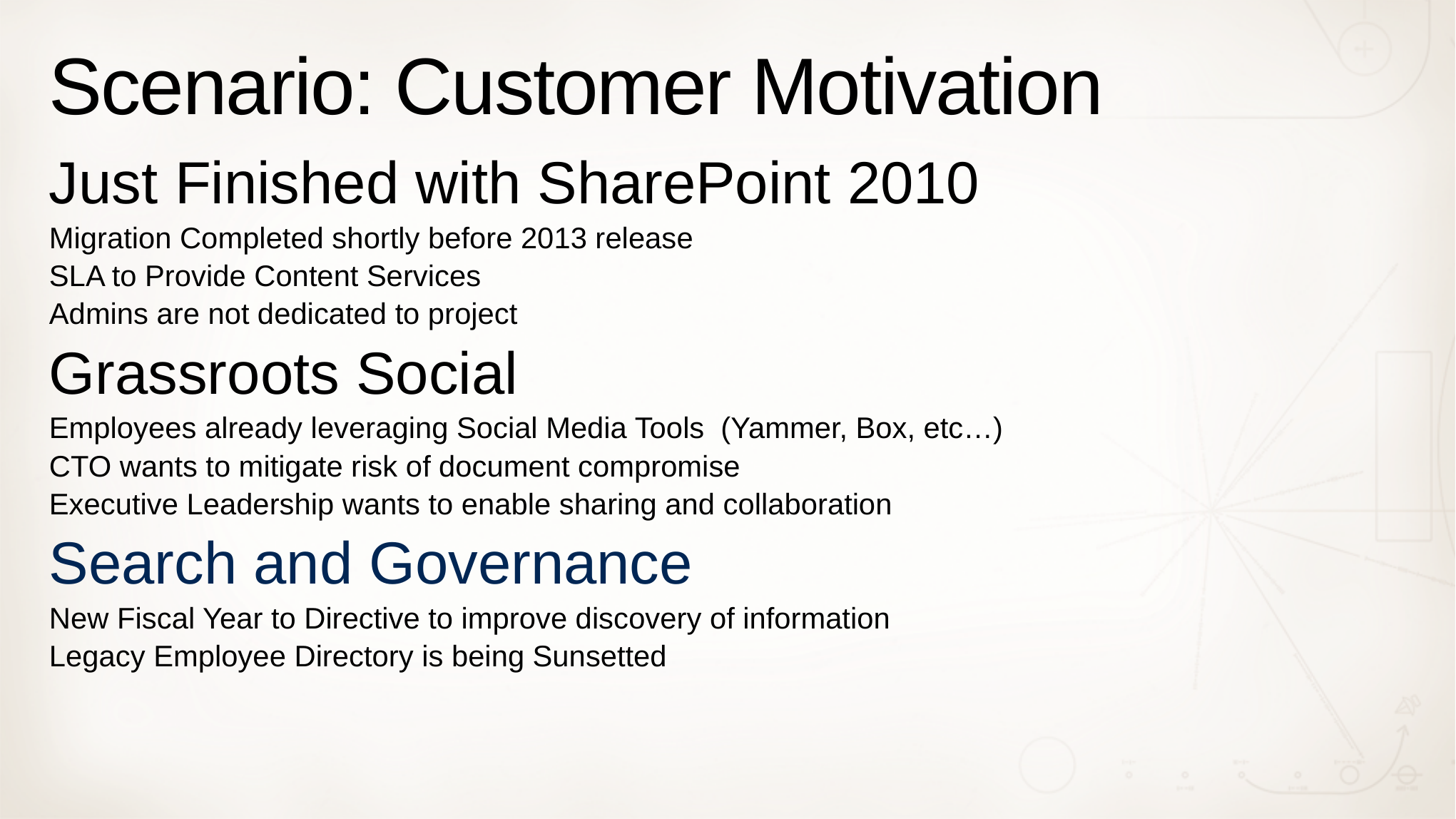

# Scenario: Customer Motivation
Just Finished with SharePoint 2010
Migration Completed shortly before 2013 release
SLA to Provide Content Services
Admins are not dedicated to project
Grassroots Social
Employees already leveraging Social Media Tools  (Yammer, Box, etc…)
CTO wants to mitigate risk of document compromise
Executive Leadership wants to enable sharing and collaboration
Search and Governance
New Fiscal Year to Directive to improve discovery of information
Legacy Employee Directory is being Sunsetted